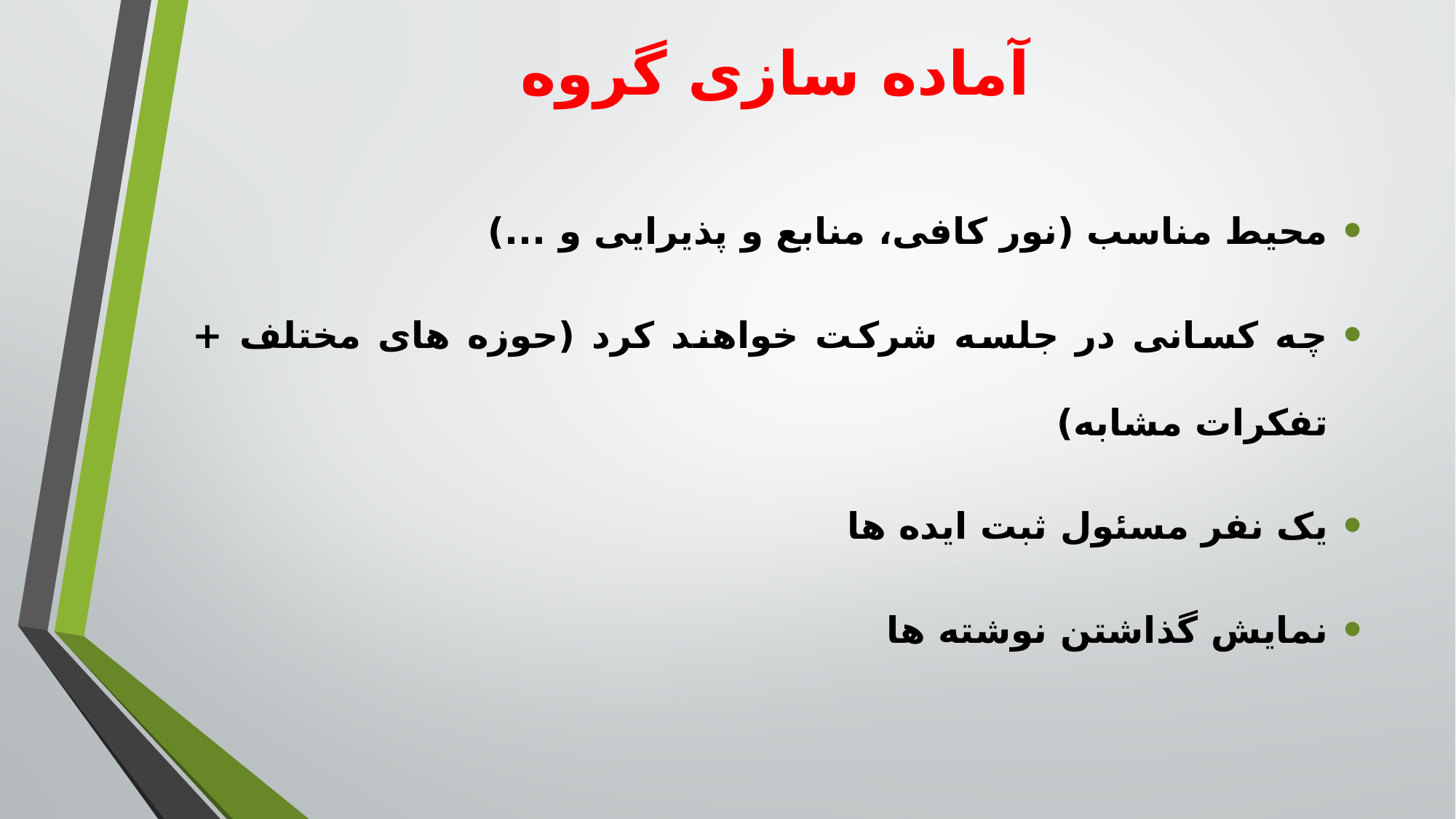

# آماده سازی گروه
محیط مناسب (نور کافی، منابع و پذیرایی و ...)
چه کسانی در جلسه شرکت خواهند کرد (حوزه های مختلف + تفکرات مشابه)
یک نفر مسئول ثبت ایده ها
نمایش گذاشتن نوشته ها